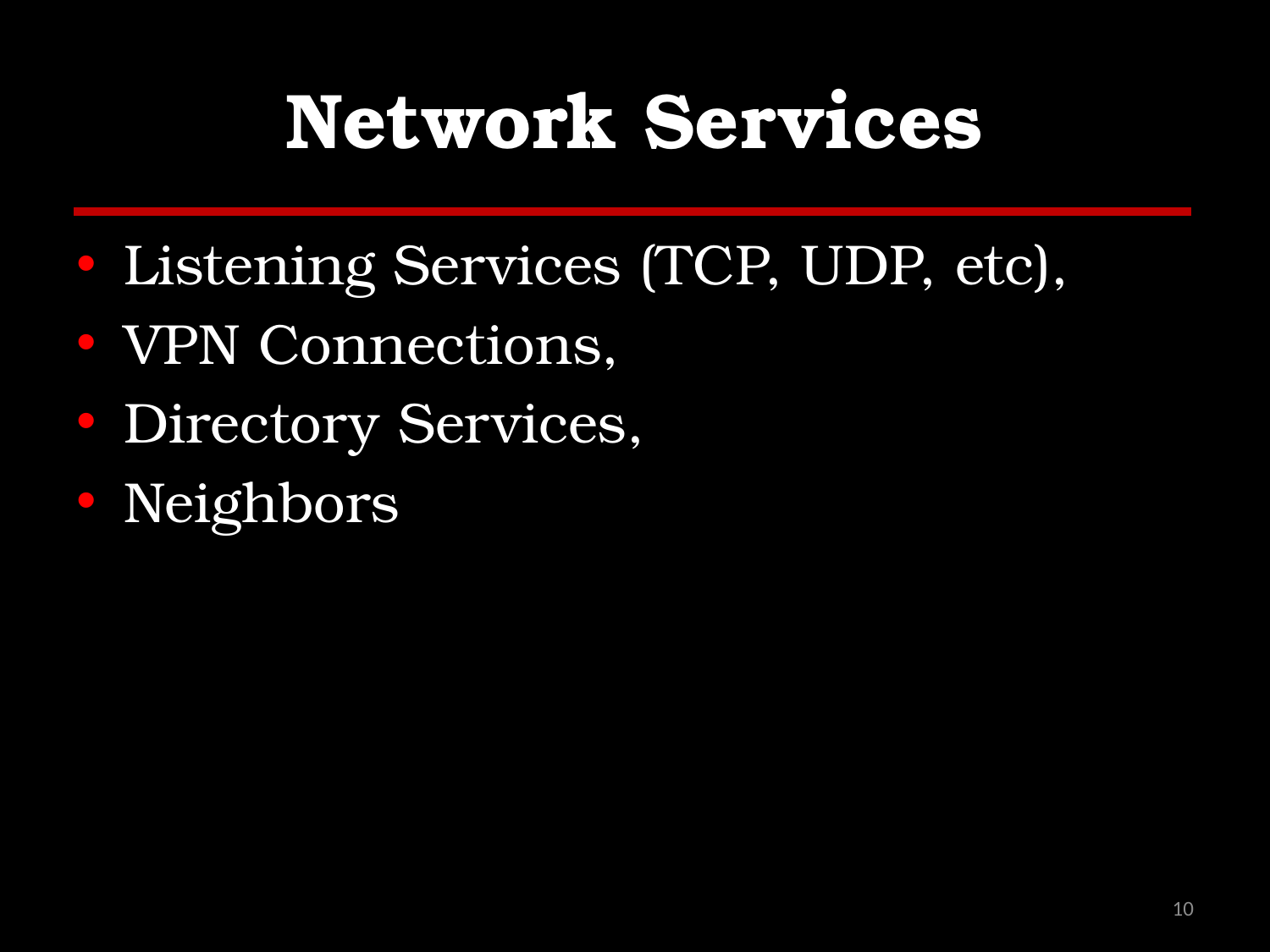

# Network Services
Listening Services (TCP, UDP, etc),
VPN Connections,
Directory Services,
Neighbors

10